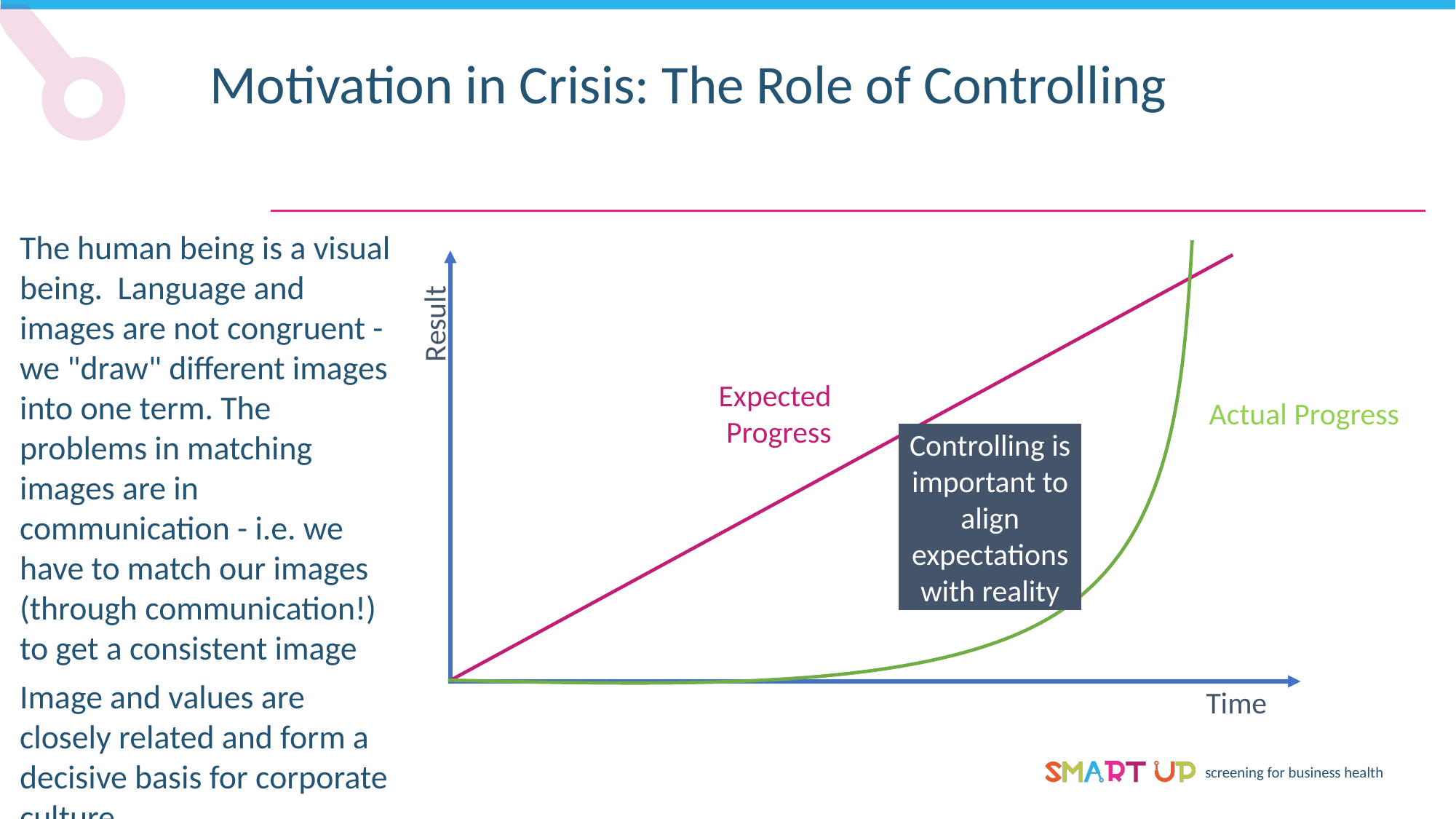

Motivation in Crisis: The Role of Controlling
The human being is a visual being.  Language and images are not congruent - we "draw" different images into one term. The problems in matching images are in communication - i.e. we have to match our images (through communication!) to get a consistent image
Image and values are closely related and form a decisive basis for corporate culture

Result
Expected Progress
Actual Progress
Controlling is important to align expectations with reality
Time